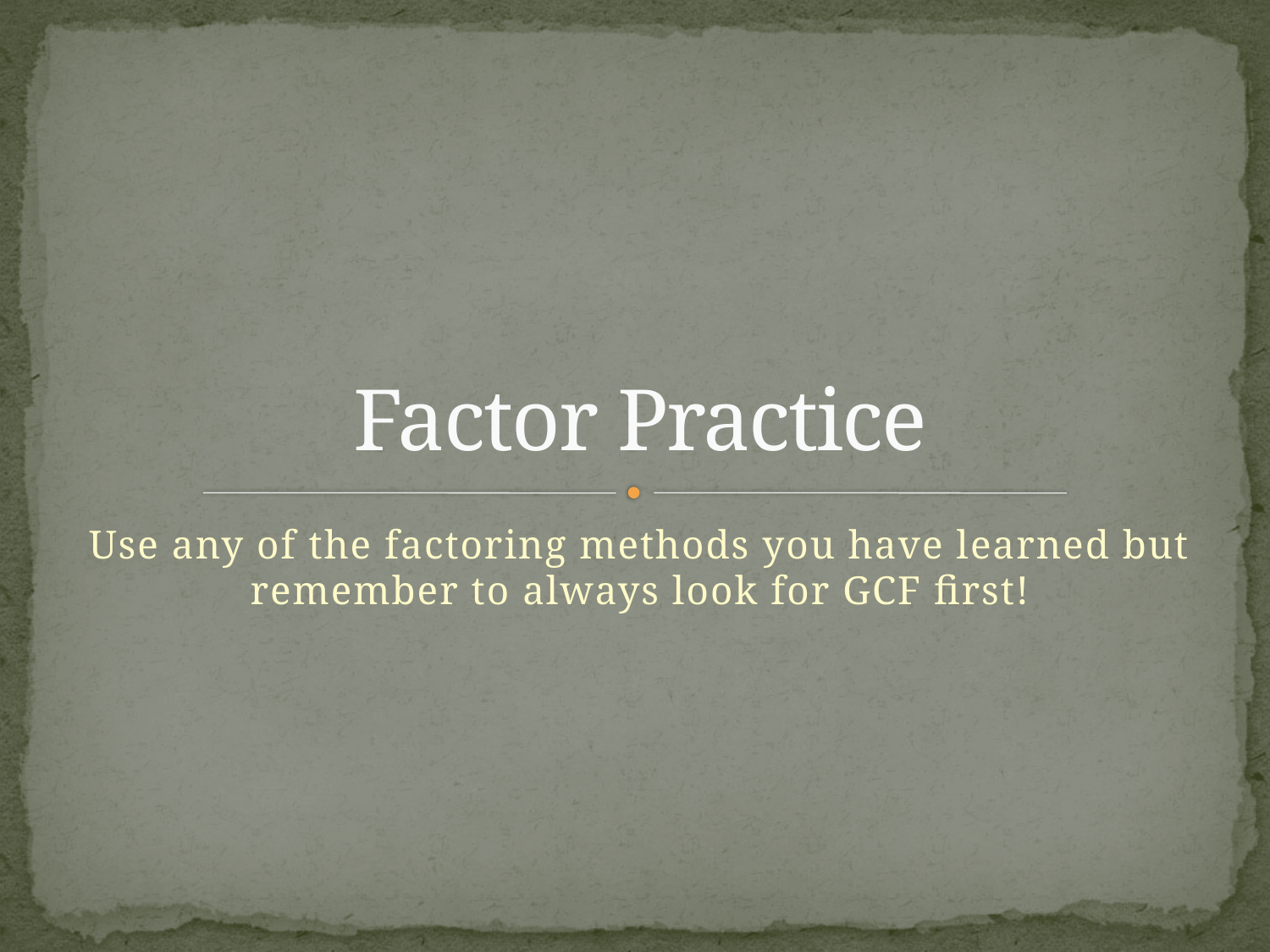

# Factor Practice
Use any of the factoring methods you have learned but remember to always look for GCF first!